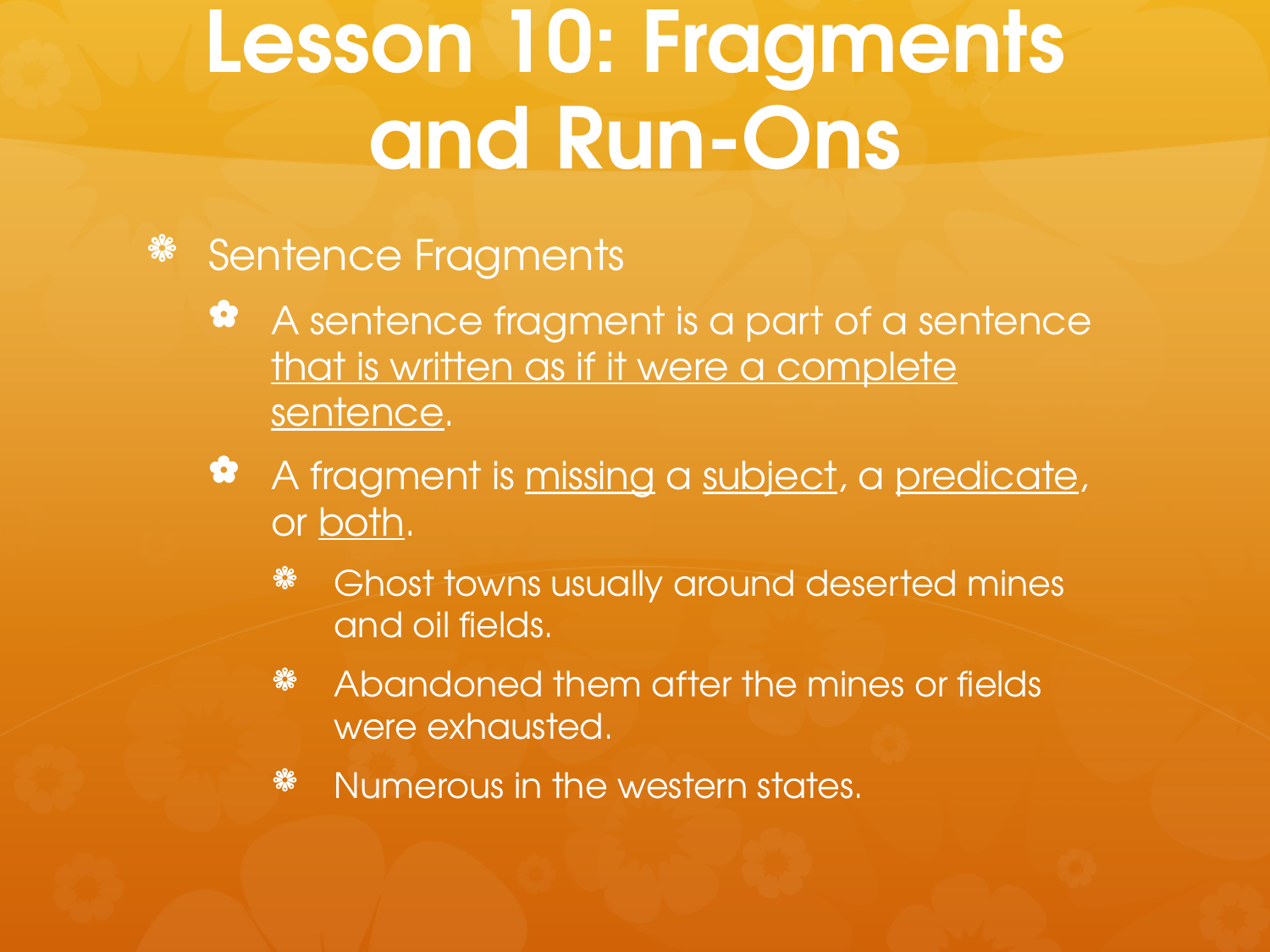

# Lesson 10: Fragments and Run-Ons
Sentence Fragments
A sentence fragment is a part of a sentence that is written as if it were a complete sentence.
A fragment is missing a subject, a predicate, or both.
Ghost towns usually around deserted mines and oil fields.
Abandoned them after the mines or fields were exhausted.
Numerous in the western states.